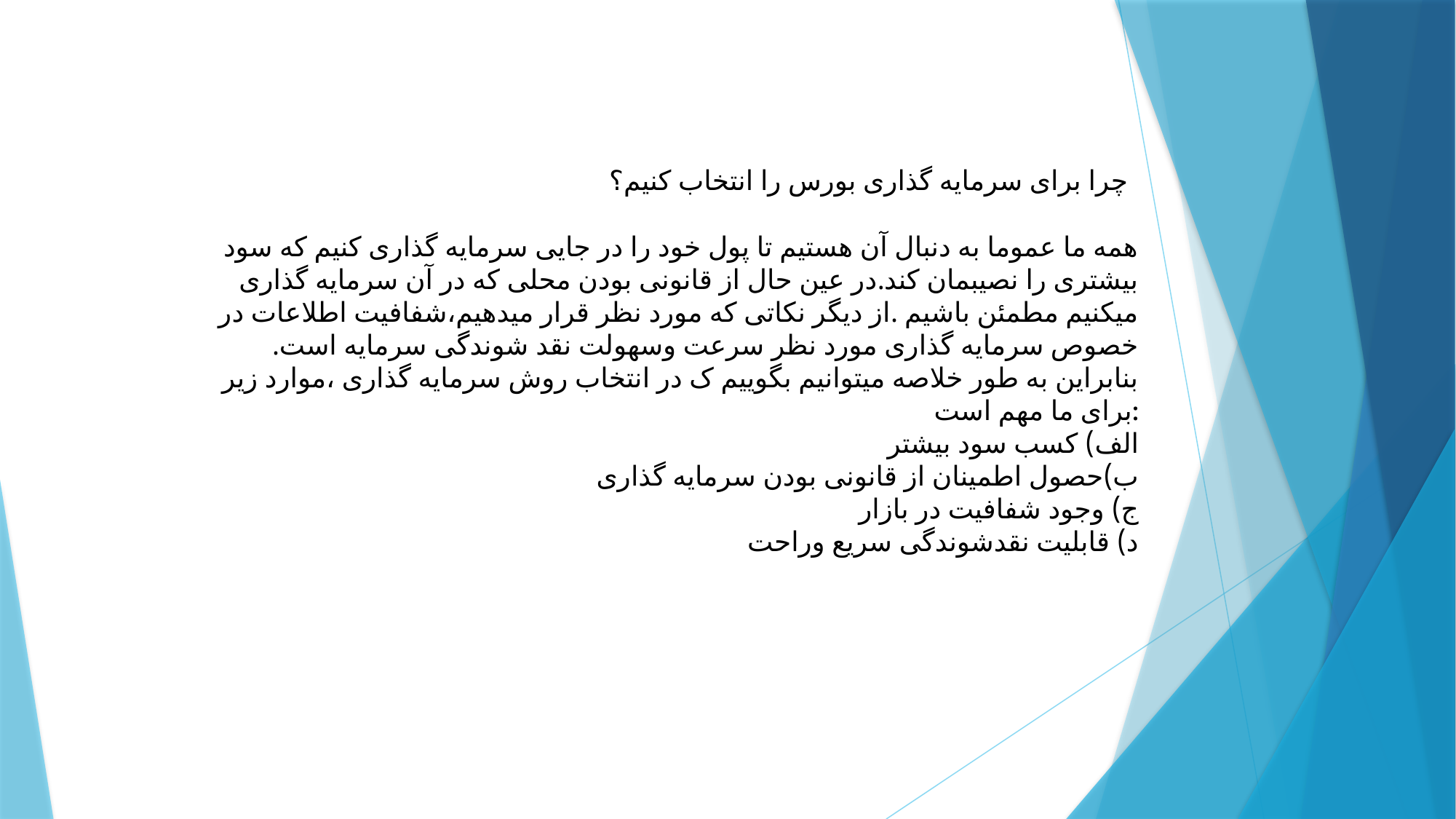

چرا برای سرمایه گذاری بورس را انتخاب کنیم؟
همه ما عموما به دنبال آن هستیم تا پول خود را در جایی سرمایه گذاری کنیم که سود بیشتری را نصیبمان کند.در عین حال از قانونی بودن محلی که در آن سرمایه گذاری میکنیم مطمئن باشیم .از دیگر نکاتی که مورد نظر قرار میدهیم،شفافیت اطلاعات در خصوص سرمایه گذاری مورد نظر سرعت وسهولت نقد شوندگی سرمایه است. بنابراین به طور خلاصه میتوانیم بگوییم ک در انتخاب روش سرمایه گذاری ،موارد زیر برای ما مهم است:
الف) کسب سود بیشتر
ب)حصول اطمینان از قانونی بودن سرمایه گذاری
ج) وجود شفافیت در بازار
د) قابلیت نقدشوندگی سریع وراحت